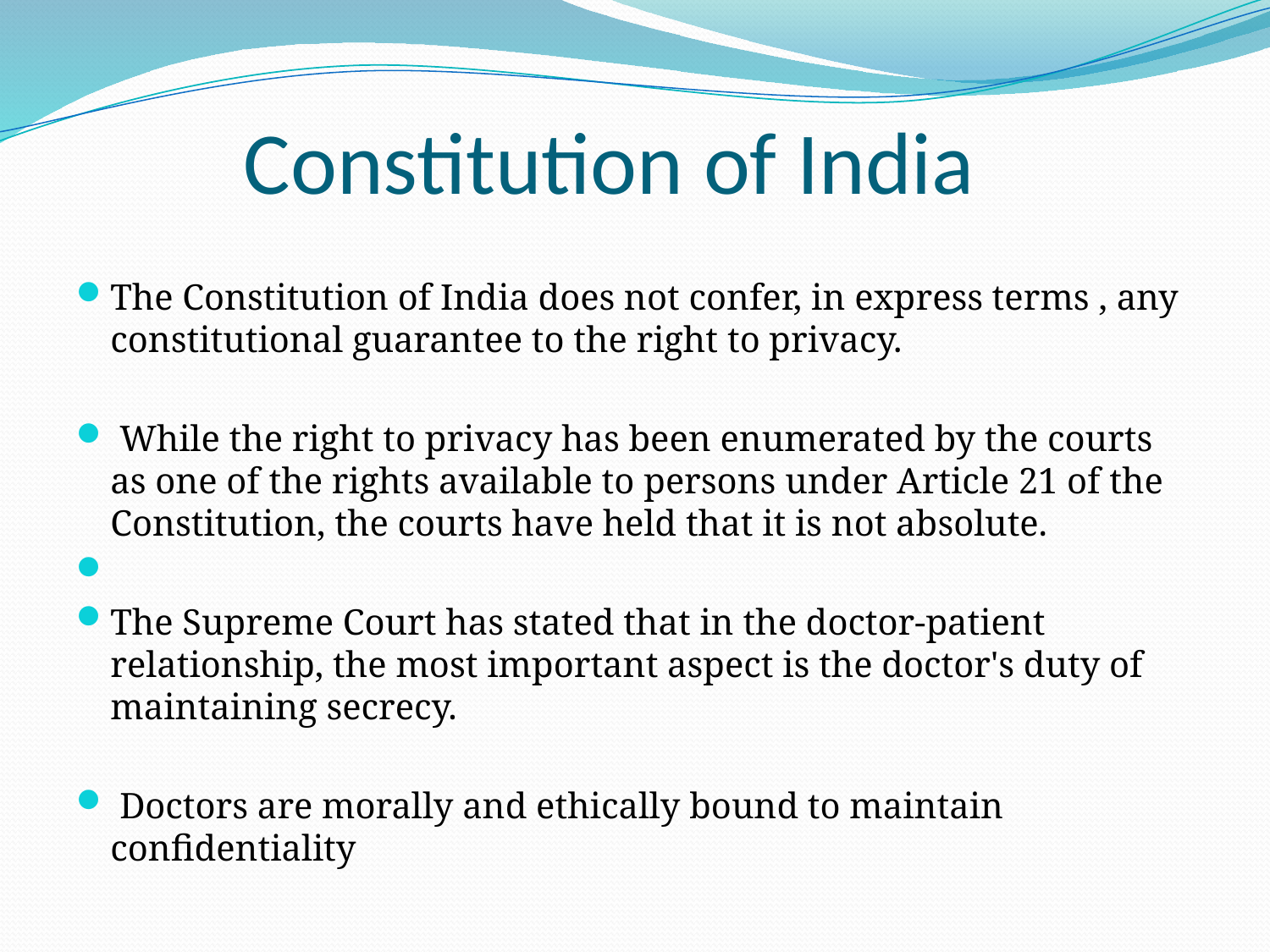

# Constitution of India
The Constitution of India does not confer, in express terms , any constitutional guarantee to the right to privacy.

 While the right to privacy has been enumerated by the courts as one of the rights available to persons under Article 21 of the Constitution, the courts have held that it is not absolute.

The Supreme Court has stated that in the doctor-patient relationship, the most important aspect is the doctor's duty of maintaining secrecy.

 Doctors are morally and ethically bound to maintain confidentiality